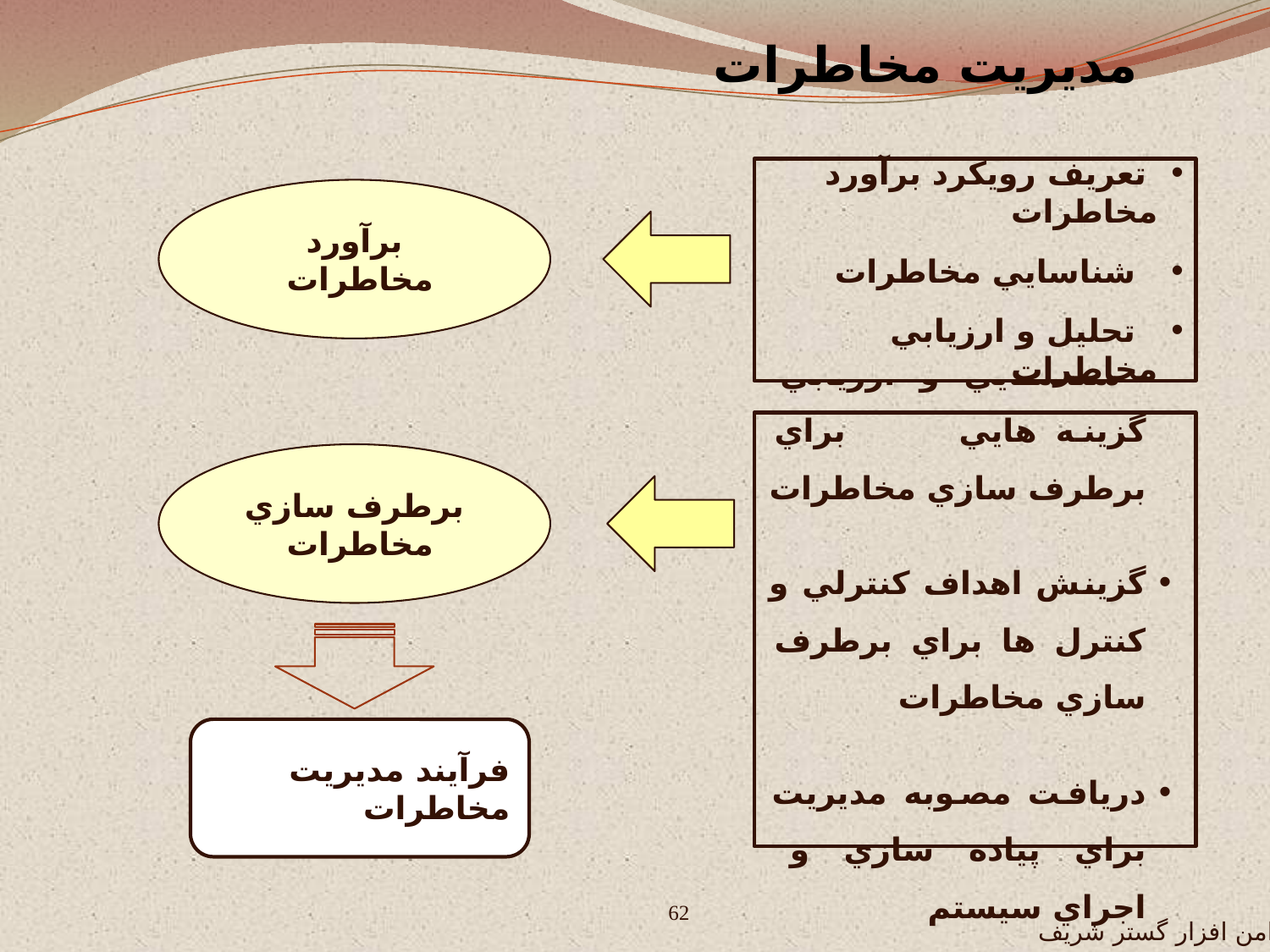

مديريت مخاطرات
 تعريف رويکرد برآورد مخاطرات

  شناسايي مخاطرات

  تحليل و ارزيابي مخاطرات
برآورد مخاطرات

 شناسايي و ارزيابي گزينه هايي      براي برطرف سازي مخاطرات

گزينش اهداف کنترلي و کنترل ها براي برطرف سازي مخاطرات

دريافت مصوبه مديريت براي پياده سازي و اجراي سيستم
برطرف سازي مخاطرات

فرآيند مديريت مخاطرات